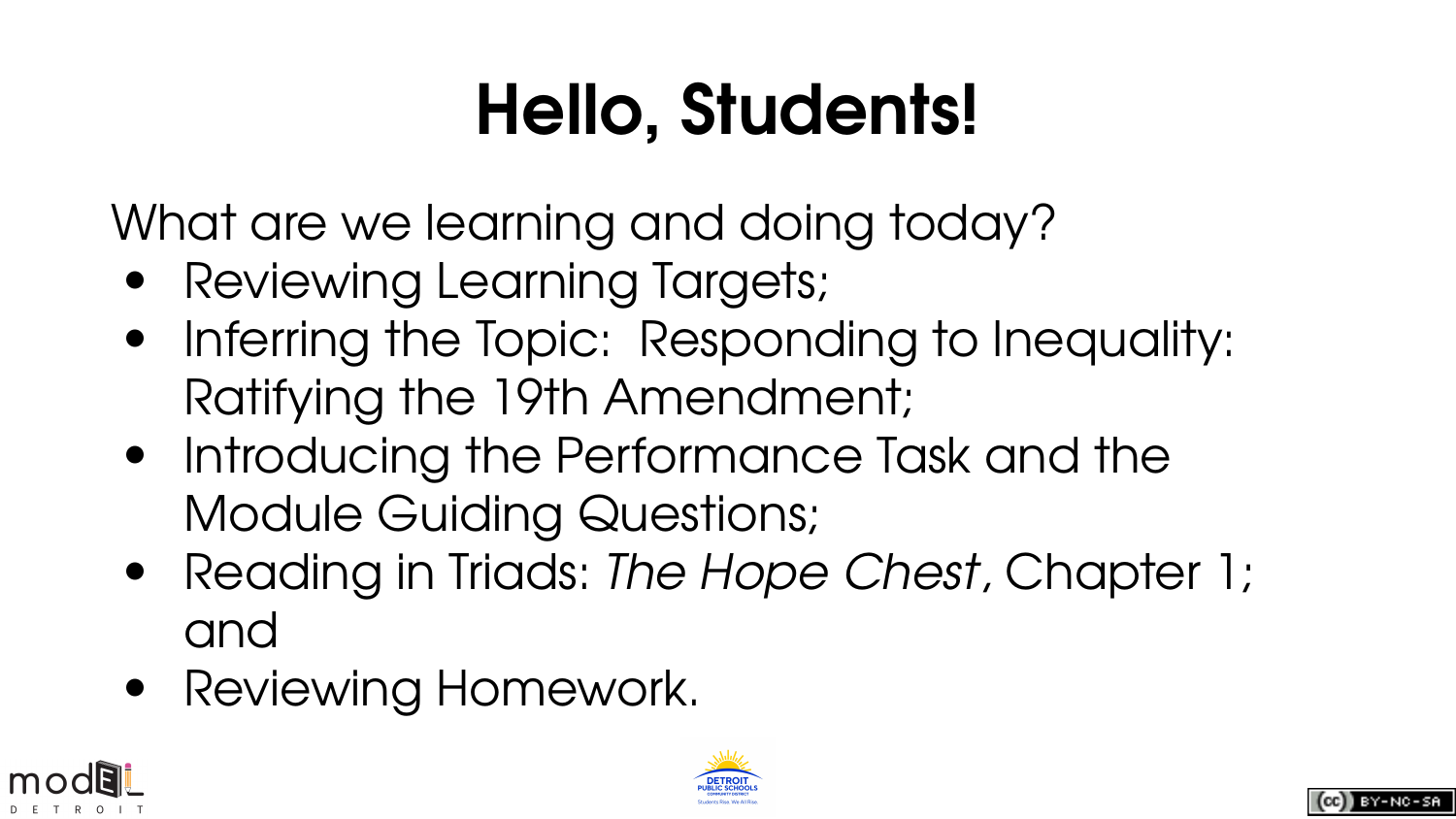

# Hello, Students!
What are we learning and doing today?
Reviewing Learning Targets;
Inferring the Topic:  Responding to Inequality:  Ratifying the 19th Amendment;
Introducing the Performance Task and the Module Guiding Questions;
Reading in Triads: The Hope Chest, Chapter 1; and
Reviewing Homework.